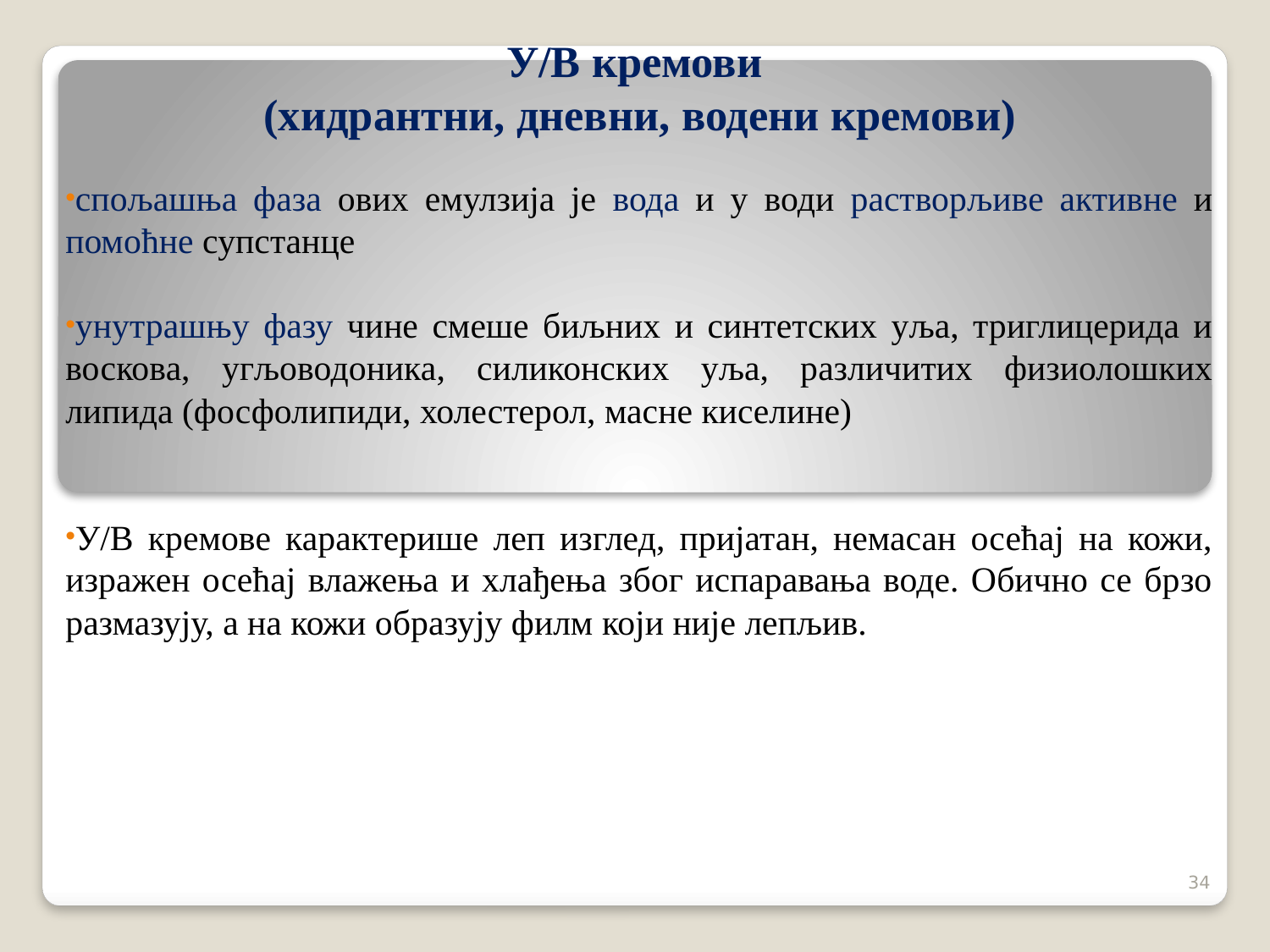

# У/В кремови (хидрантни, дневни, водени кремови)
спољашња фаза ових емулзија је вода и у води растворљиве активне и помоћне супстанце

унутрашњу фазу чине смеше биљних и синтетских уља, триглицерида и воскова, угљоводоника, силиконских уља, различитих физиолошких липида (фосфолипиди, холестерол, масне киселине)

У/В кремове карактерише леп изглед, пријатан, немасан осећај на кожи, изражен осећај влажења и хлађења због испаравања воде. Обично се брзо размазују, а на кожи образују филм који није лепљив.

34